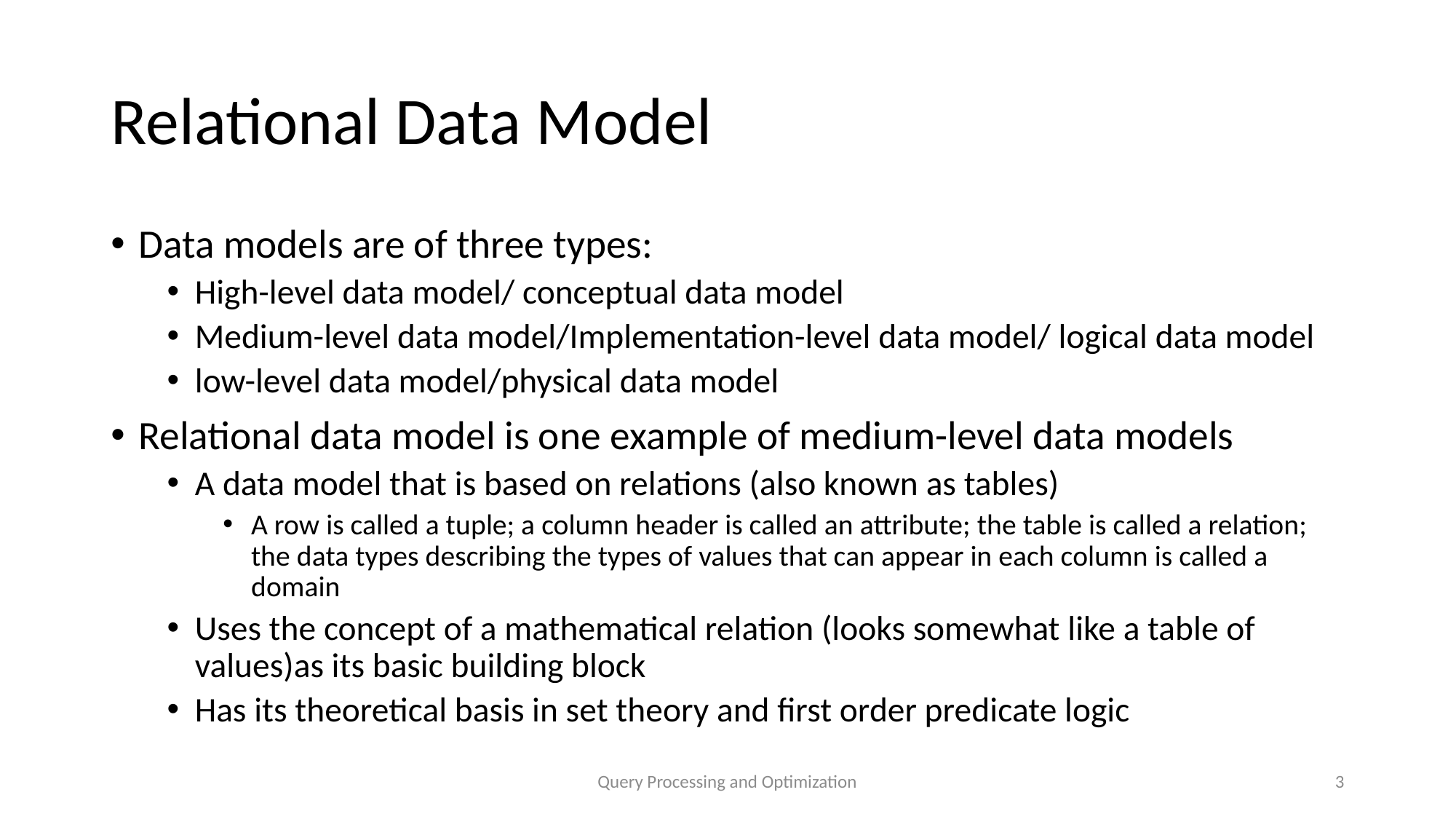

# Relational Data Model
Data models are of three types:
High-level data model/ conceptual data model
Medium-level data model/Implementation-level data model/ logical data model
low-level data model/physical data model
Relational data model is one example of medium-level data models
A data model that is based on relations (also known as tables)
A row is called a tuple; a column header is called an attribute; the table is called a relation; the data types describing the types of values that can appear in each column is called a domain
Uses the concept of a mathematical relation (looks somewhat like a table of values)as its basic building block
Has its theoretical basis in set theory and first order predicate logic

Query Processing and Optimization
3